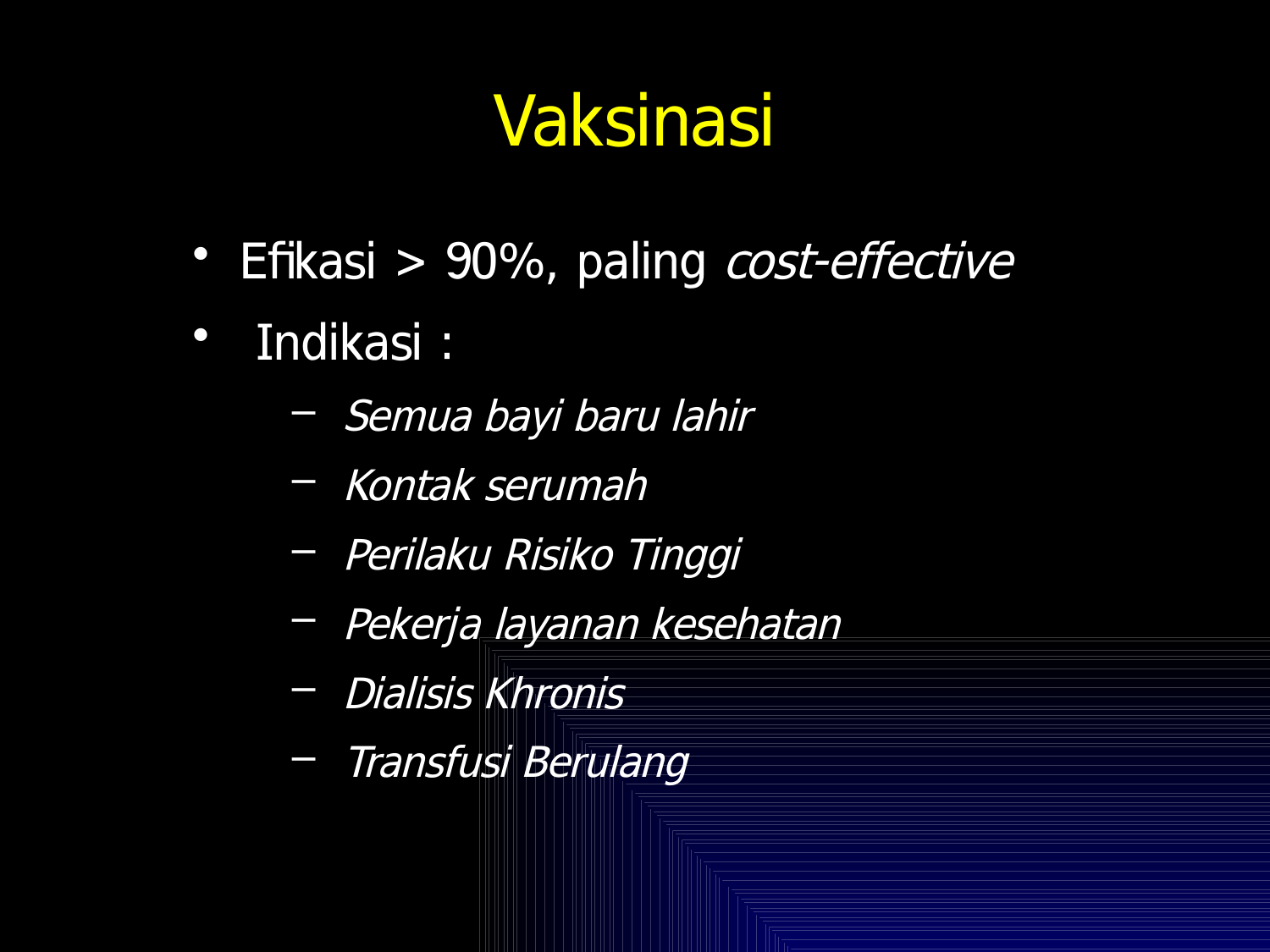

# Vaksinasi
Efikasi > 90%, paling cost-effective
 Indikasi :
Semua bayi baru lahir
Kontak serumah
Perilaku Risiko Tinggi
Pekerja layanan kesehatan
Dialisis Khronis
Transfusi Berulang